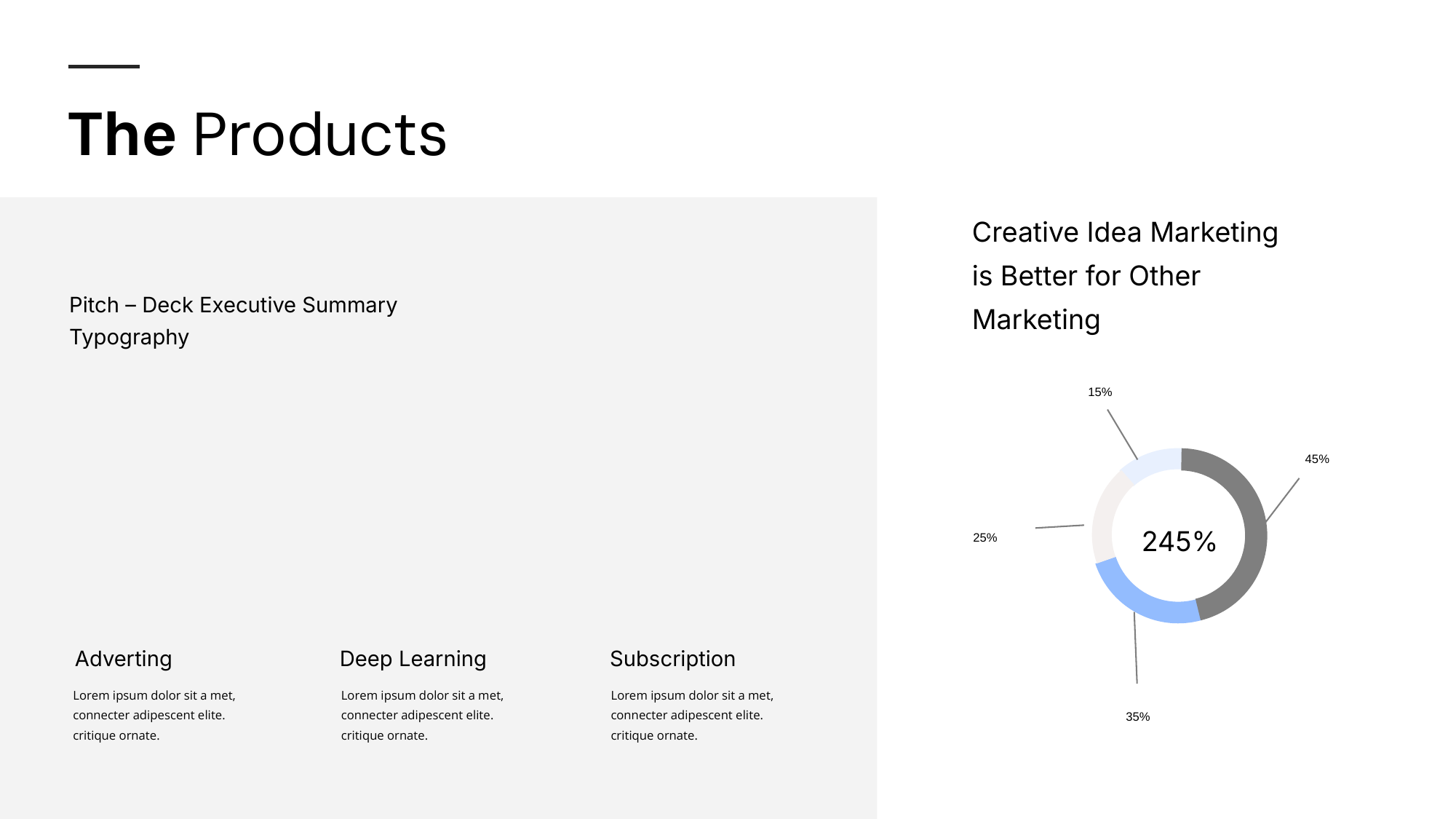

The Products

Creative Idea Marketing is Better for Other Marketing
Pitch – Deck Executive Summary Typography
15%

45%

245%
25%

Adverting
Deep Learning
Subscription
Lorem ipsum dolor sit a met, connecter adipescent elite. critique ornate.
Lorem ipsum dolor sit a met, connecter adipescent elite. critique ornate.
Lorem ipsum dolor sit a met, connecter adipescent elite. critique ornate.
35%